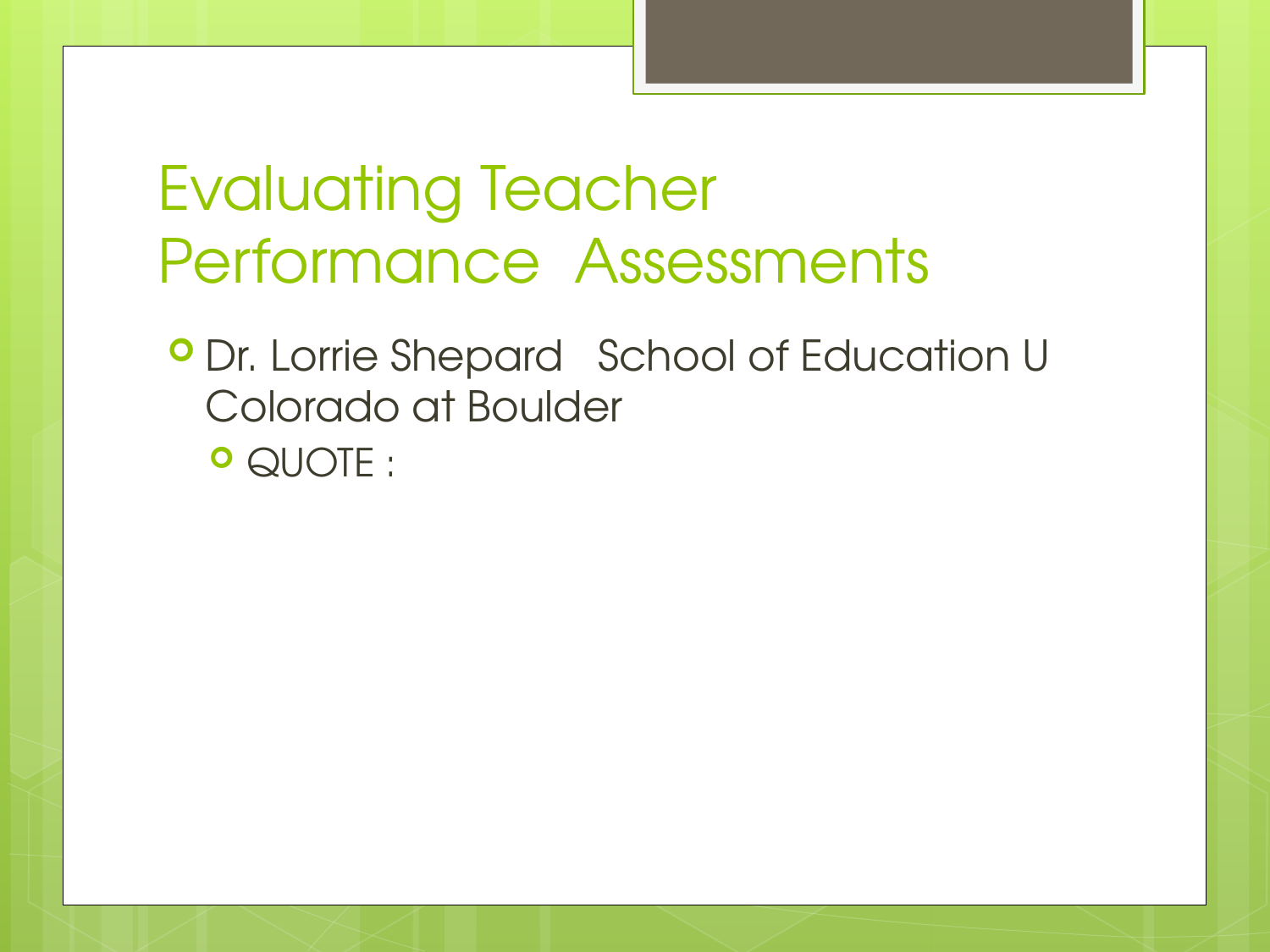

# Evaluating Teacher Performance  Assessments
Dr. Lorrie Shepard   School of Education U Colorado at Boulder
QUOTE :